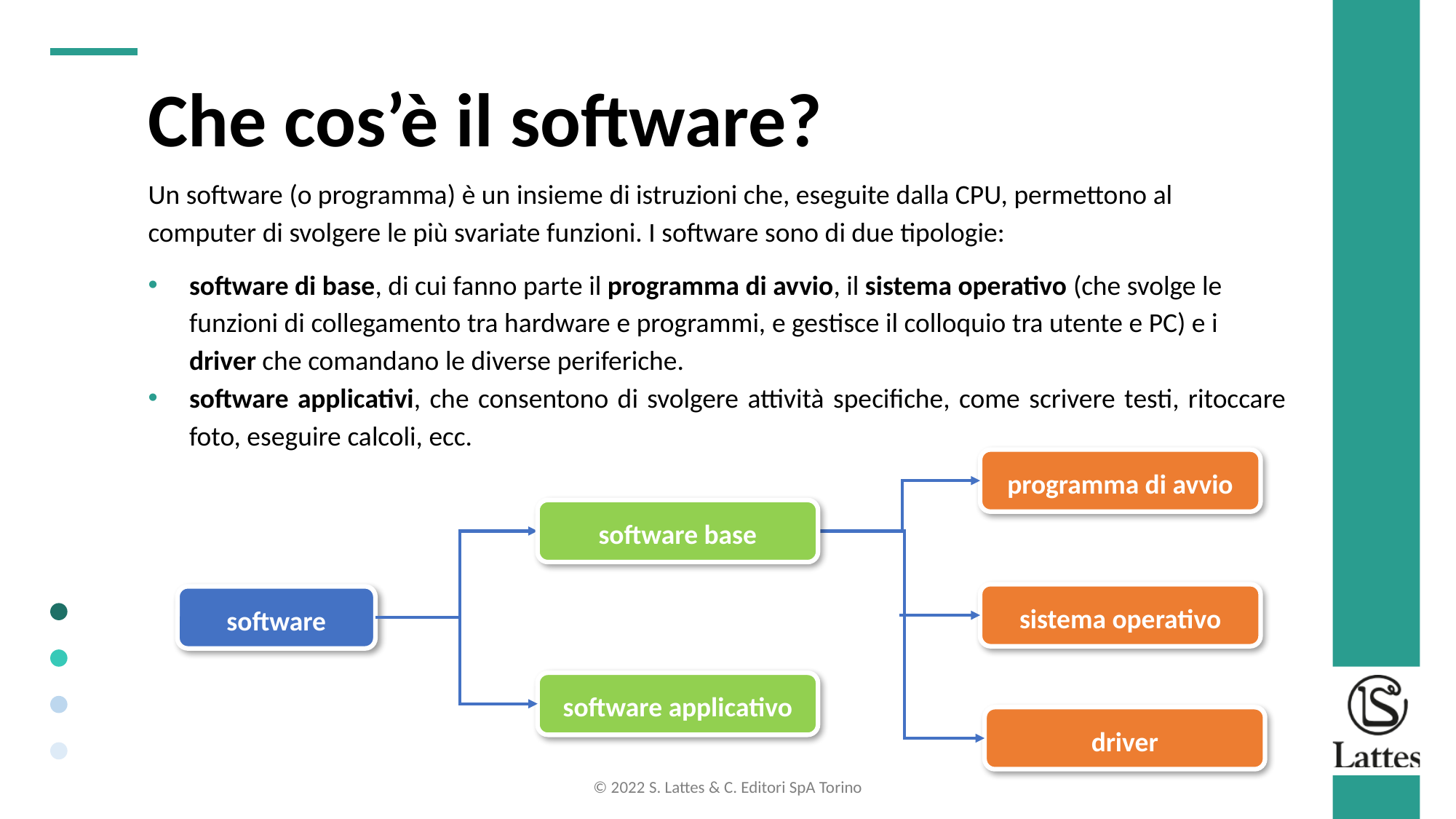

Che cos’è il software?
Un software (o programma) è un insieme di istruzioni che, eseguite dalla CPU, permettono al computer di svolgere le più svariate funzioni. I software sono di due tipologie:
software di base, di cui fanno parte il programma di avvio, il sistema operativo (che svolge le funzioni di collegamento tra hardware e programmi, e gestisce il colloquio tra utente e PC) e i driver che comandano le diverse periferiche.
software applicativi, che consentono di svolgere attività specifiche, come scrivere testi, ritoccare foto, eseguire calcoli, ecc.
programma di avvio
software base
sistema operativo
software
software applicativo
driver